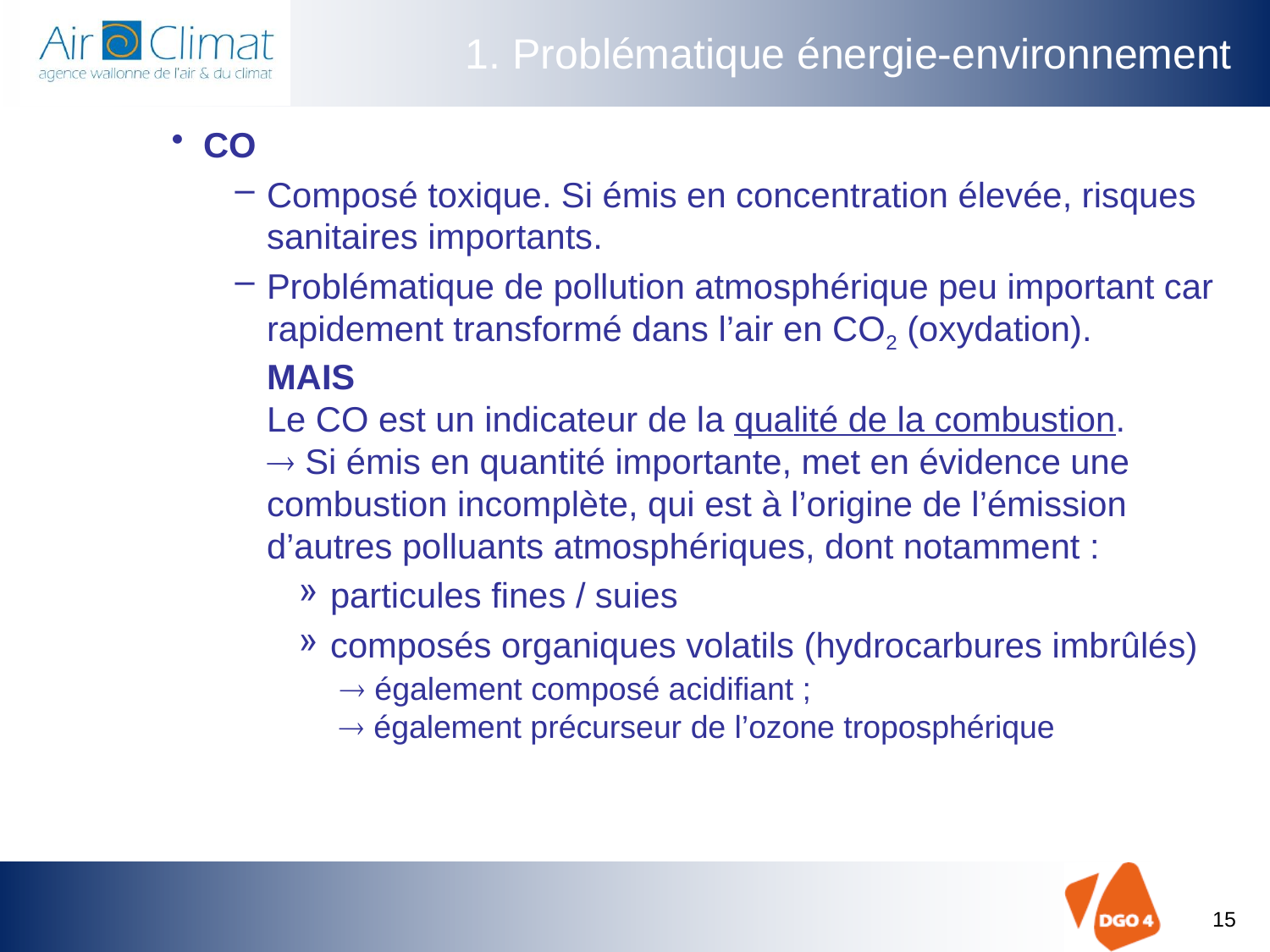

# 1. Problématique énergie-environnement
CO
Composé toxique. Si émis en concentration élevée, risques sanitaires importants.
Problématique de pollution atmosphérique peu important car rapidement transformé dans l’air en CO2 (oxydation).
MAIS
Le CO est un indicateur de la qualité de la combustion.
→ Si émis en quantité importante, met en évidence une combustion incomplète, qui est à l’origine de l’émission d’autres polluants atmosphériques, dont notamment :
particules fines / suies
composés organiques volatils (hydrocarbures imbrûlés)
 → également composé acidifiant ;
 → également précurseur de l’ozone troposphérique

15